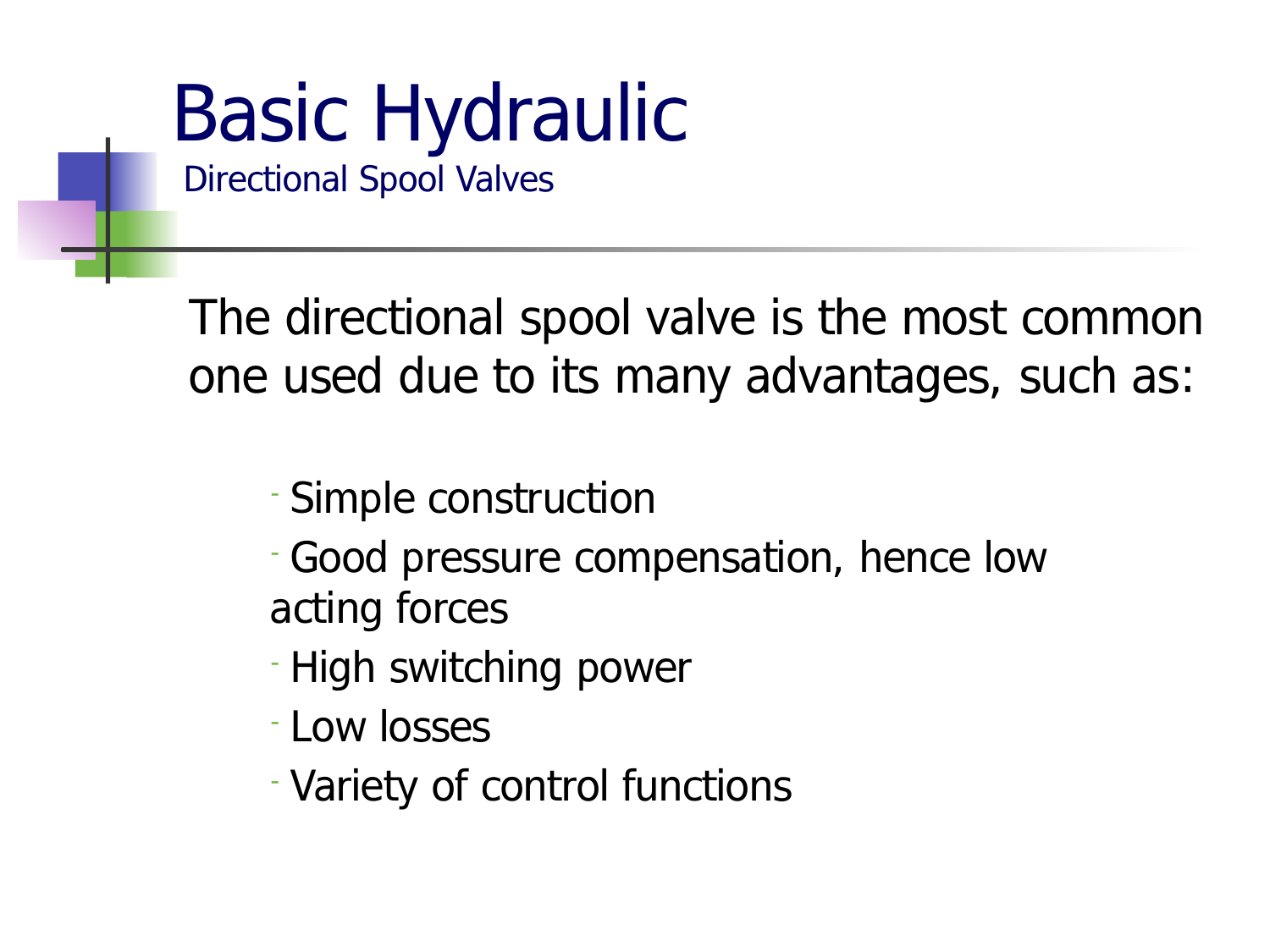

# Basic Hydraulic Directional Spool Valves
The directional spool valve is the most common one used due to its many advantages, such as:

 Simple construction
 Good pressure compensation, hence low 	acting forces
 High switching power
 Low losses
 Variety of control functions